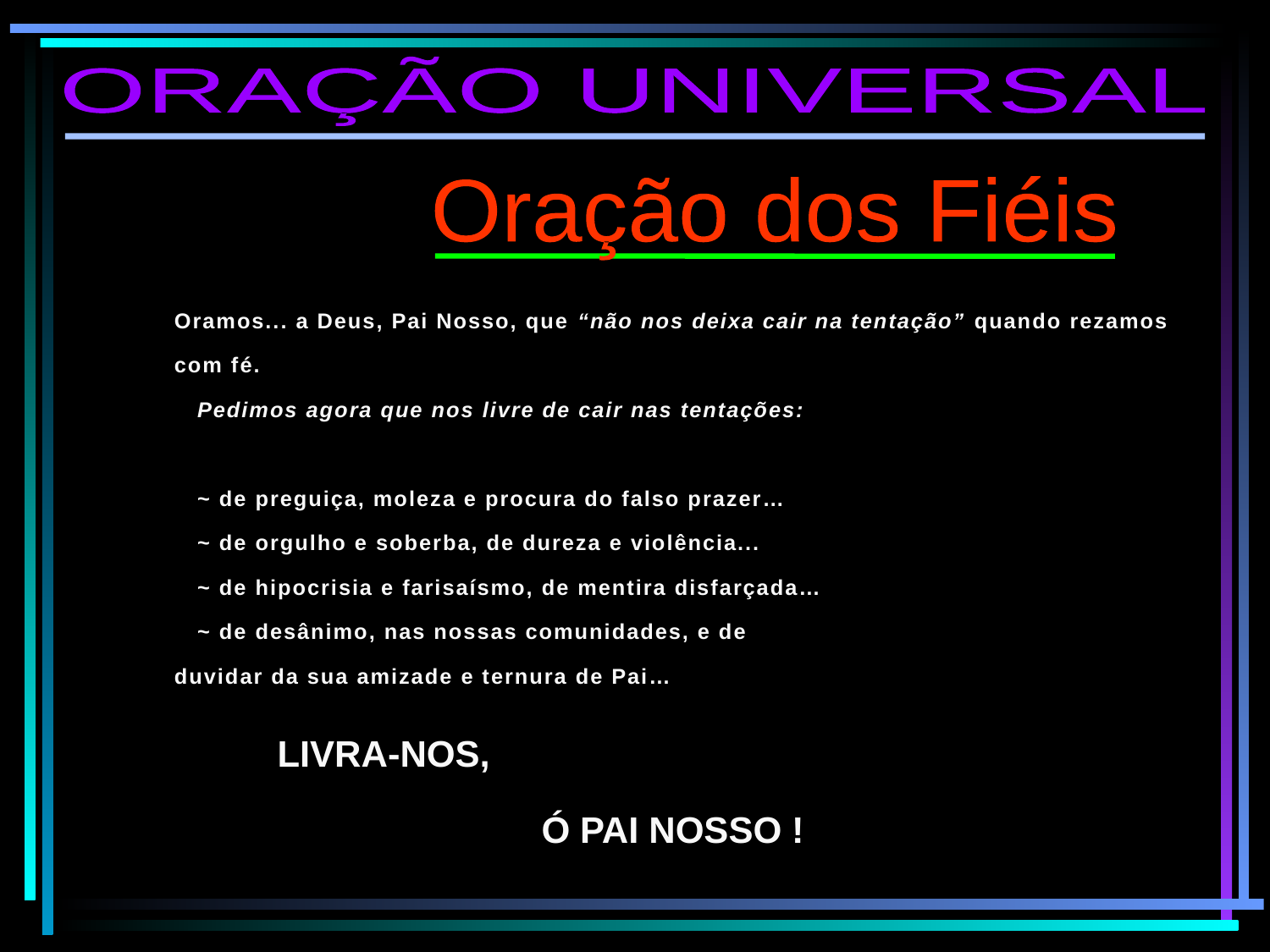

ORAÇÃO UNIVERSAL

Oração dos Fiéis

Oramos... a Deus, Pai Nosso, que “não nos deixa cair na tentação” quando rezamos com fé.
   Pedimos agora que nos livre de cair nas tentações:

   ~ de preguiça, moleza e procura do falso prazer…
   ~ de orgulho e soberba, de dureza e violência...
   ~ de hipocrisia e farisaísmo, de mentira disfarçada…
   ~ de desânimo, nas nossas comunidades, e de 				duvidar da sua amizade e ternura de Pai…
LIVRA-NOS,
		 Ó PAI NOSSO !